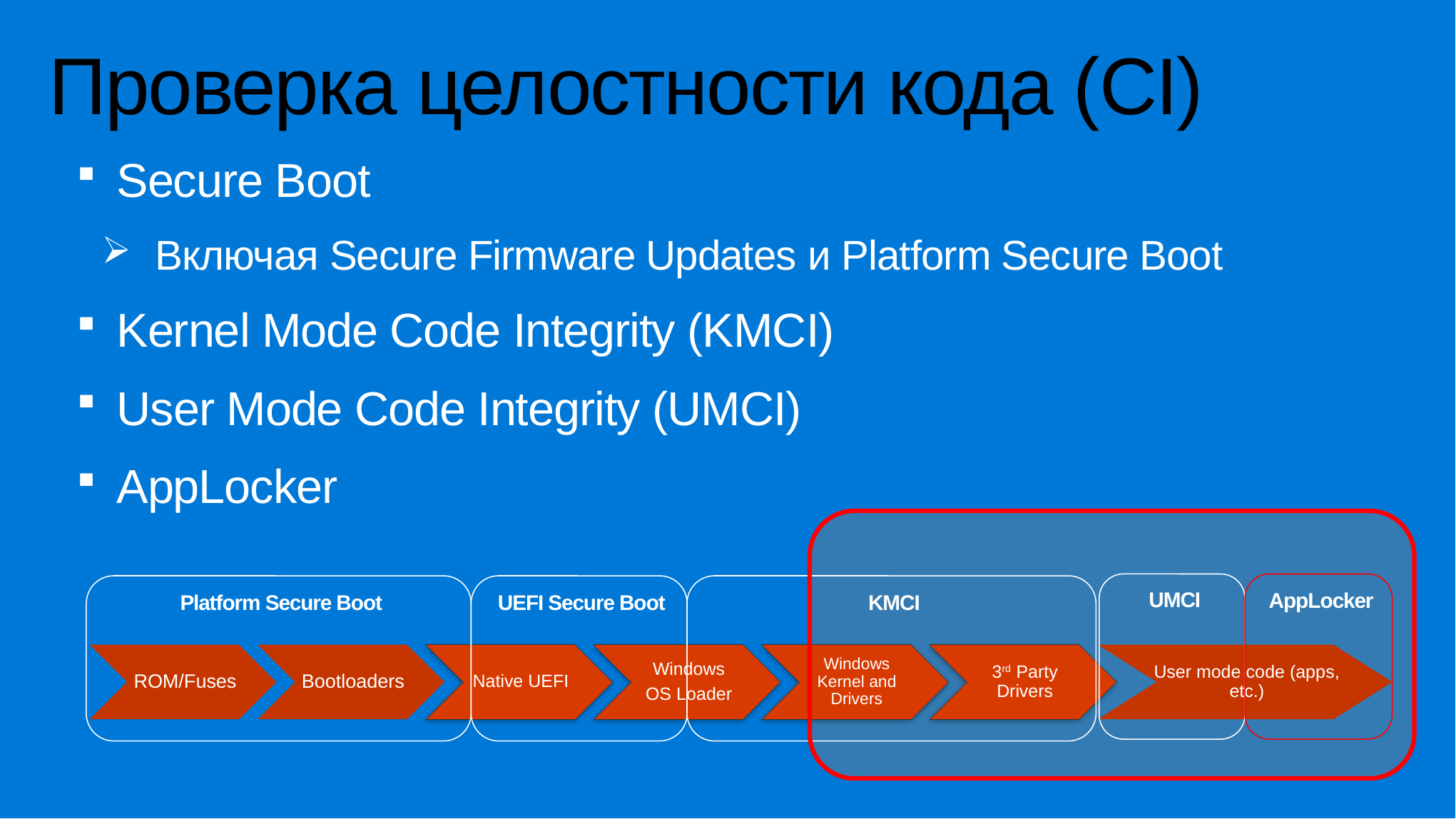

# Проверка целостности кода (CI)
Secure Boot
Включая Secure Firmware Updates и Platform Secure Boot
Kernel Mode Code Integrity (KMCI)
User Mode Code Integrity (UMCI)
AppLocker

UMCI

AppLocker

Platform Secure Boot
UEFI Secure Boot

KMCI

ROM/Fuses
Bootloaders
Native UEFI
Windows
OS Loader
Windows Kernel and Drivers
3rd Party Drivers
User mode code (apps, etc.)